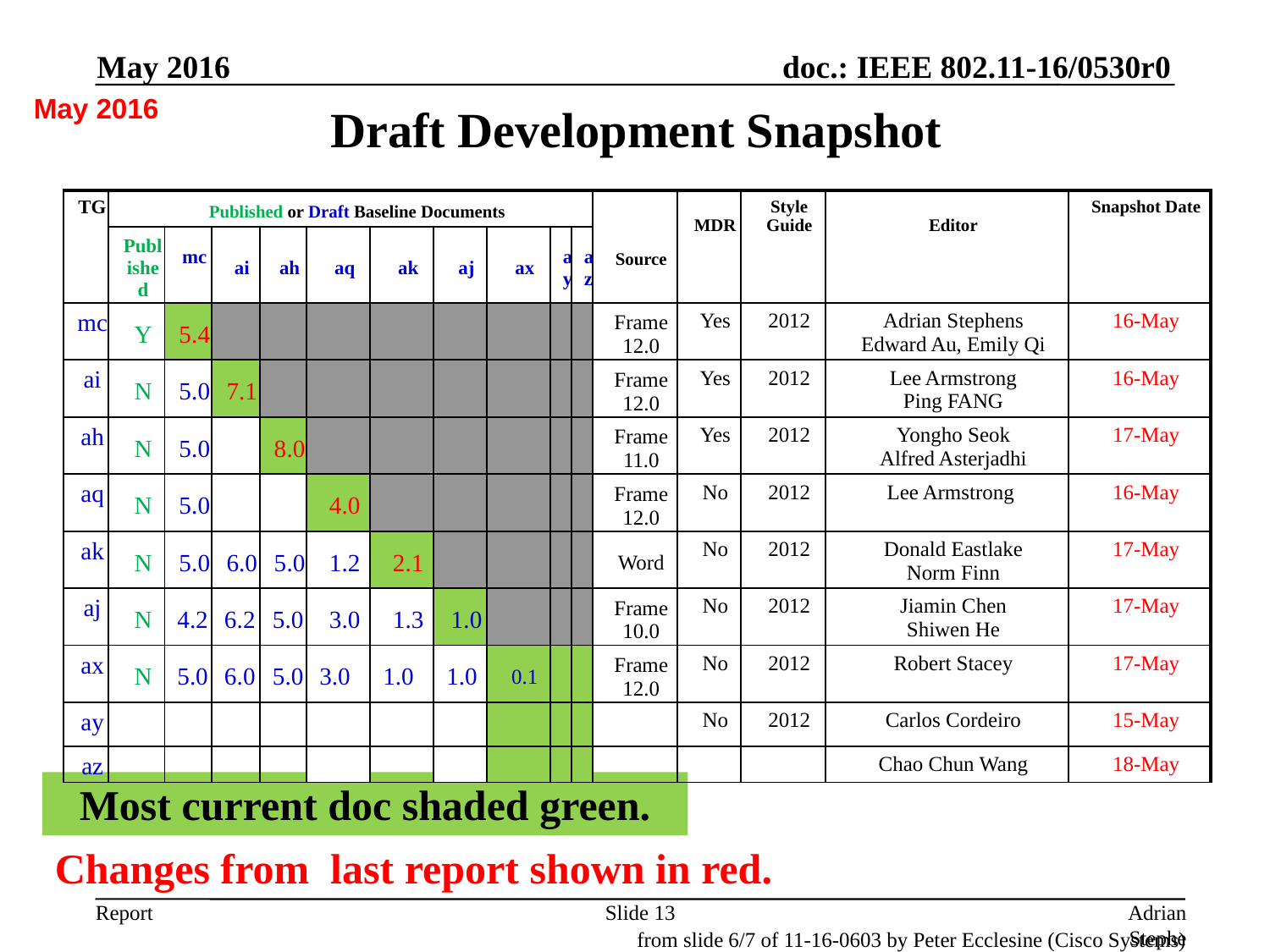

May 2016
May 2016
Draft Development Snapshot
| TG | Published or Draft Baseline Documents |  |  |  |  |  |  |  |  |  | Source | MDR | Style Guide | Editor | Snapshot Date |
| --- | --- | --- | --- | --- | --- | --- | --- | --- | --- | --- | --- | --- | --- | --- | --- |
|  | Published | mc | ai | ah | aq | ak | aj | ax | ay | az |  |  |  |  |  |
| mc | Y | 5.4 |  |  |  |  |  |  |  |  | Frame 12.0 | Yes | 2012 | Adrian Stephens Edward Au, Emily Qi | 16-May |
| ai | N | 5.0 | 7.1 |  |  |  |  |  |  |  | Frame 12.0 | Yes | 2012 | Lee Armstrong Ping FANG | 16-May |
| ah | N | 5.0 |  | 8.0 |  |  |  |  |  |  | Frame 11.0 | Yes | 2012 | Yongho Seok Alfred Asterjadhi | 17-May |
| aq | N | 5.0 |  |  | 4.0 |  |  |  |  |  | Frame 12.0 | No | 2012 | Lee Armstrong | 16-May |
| ak | N | 5.0 | 6.0 | 5.0 | 1.2 | 2.1 |  |  |  |  | Word | No | 2012 | Donald Eastlake Norm Finn | 17-May |
| aj | N | 4.2 | 6.2 | 5.0 | 3.0 | 1.3 | 1.0 |  |  |  | Frame 10.0 | No | 2012 | Jiamin Chen Shiwen He | 17-May |
| ax | N | 5.0 | 6.0 | 5.0 | 3.0 | 1.0 | 1.0 | 0.1 |  |  | Frame 12.0 | No | 2012 | Robert Stacey | 17-May |
| ay |  |  |  |  |  |  |  |  |  |  |  | No | 2012 | Carlos Cordeiro | 15-May |
| az |  |  |  |  |  |  |  |  |  |  |  |  |  | Chao Chun Wang | 18-May |
Most current doc shaded green.
Changes from  last report shown in red.
Slide 13
Adrian Stephens, Intel Corporation
from slide 6/7 of 11-16-0603 by Peter Ecclesine (Cisco Systems)